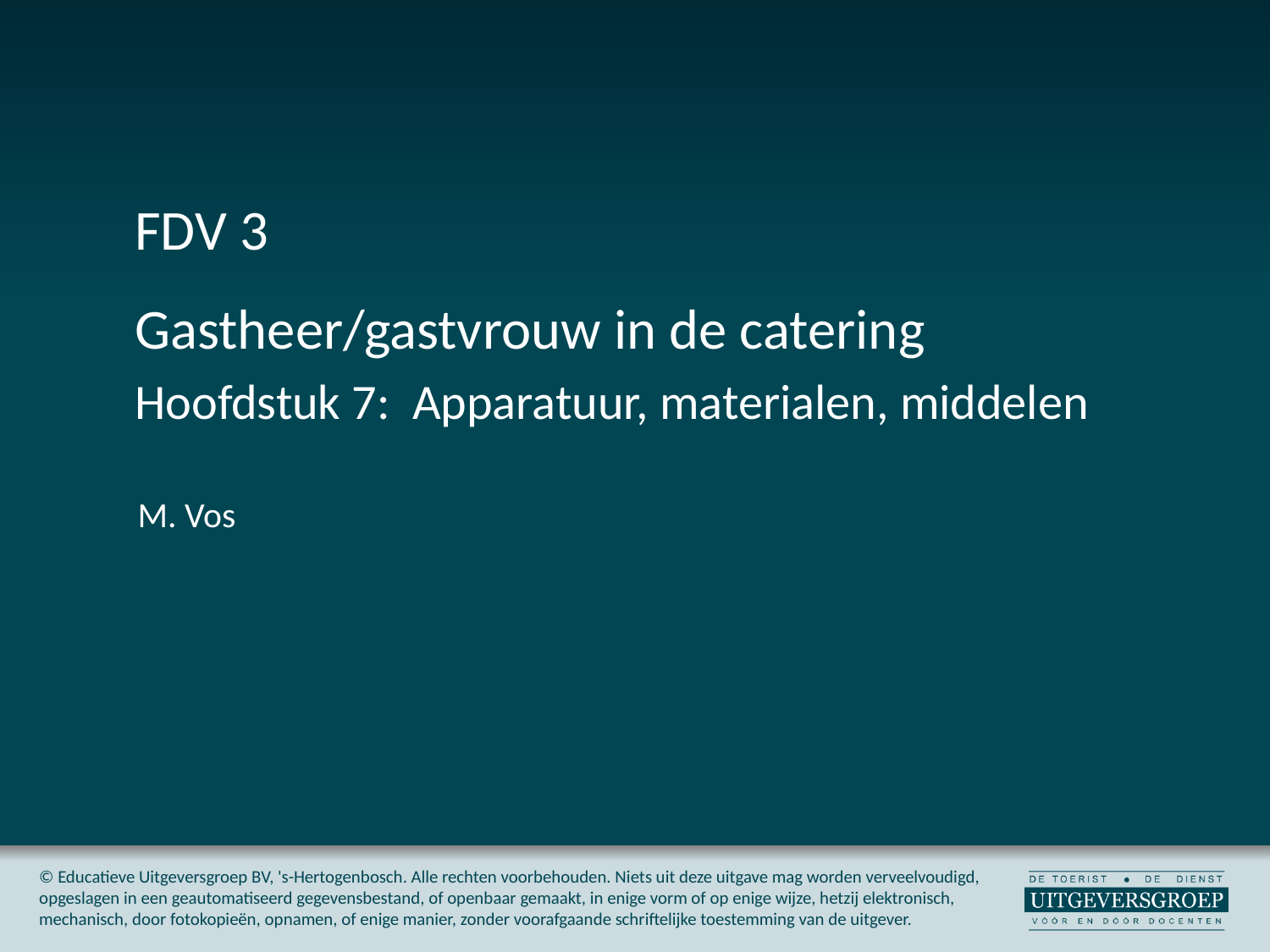

FDV 3
Gastheer/gastvrouw in de catering
Hoofdstuk 7:  Apparatuur, materialen, middelen
M. Vos